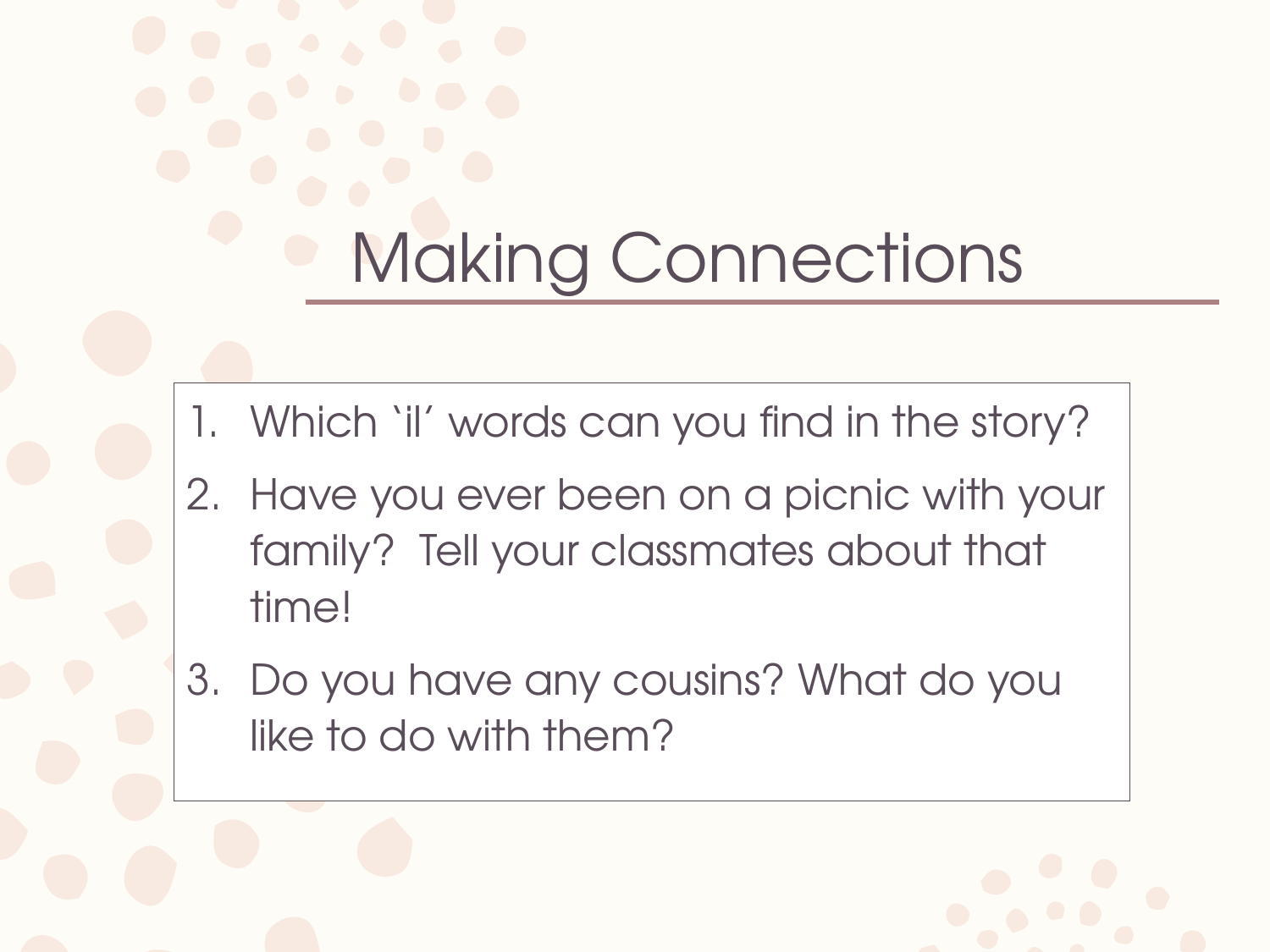

Making Connections

Which ‘il’ words can you find in the story?
Have you ever been on a picnic with your family?  Tell your classmates about that time!
Do you have any cousins? What do you like to do with them?